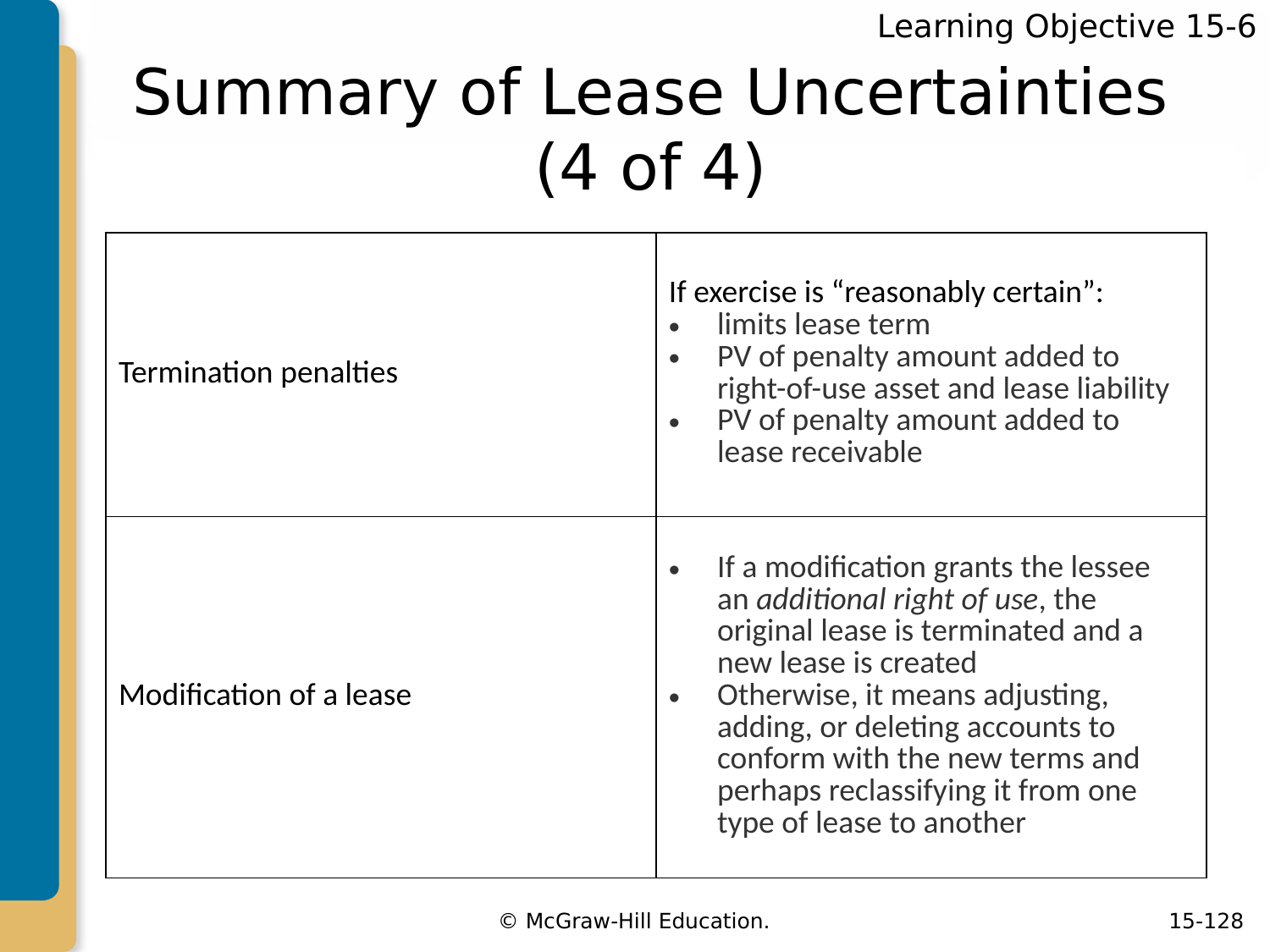

Learning Objective 15-6
# Summary of Lease Uncertainties (4 of 4)
| Termination penalties | If exercise is “reasonably certain”: limits lease term PV of penalty amount added to right-of-use asset and lease liability PV of penalty amount added to lease receivable |
| --- | --- |
| Modification of a lease | If a modification grants the lessee an additional right of use, the original lease is terminated and a new lease is created Otherwise, it means adjusting, adding, or deleting accounts to conform with the new terms and perhaps reclassifying it from one type of lease to another |